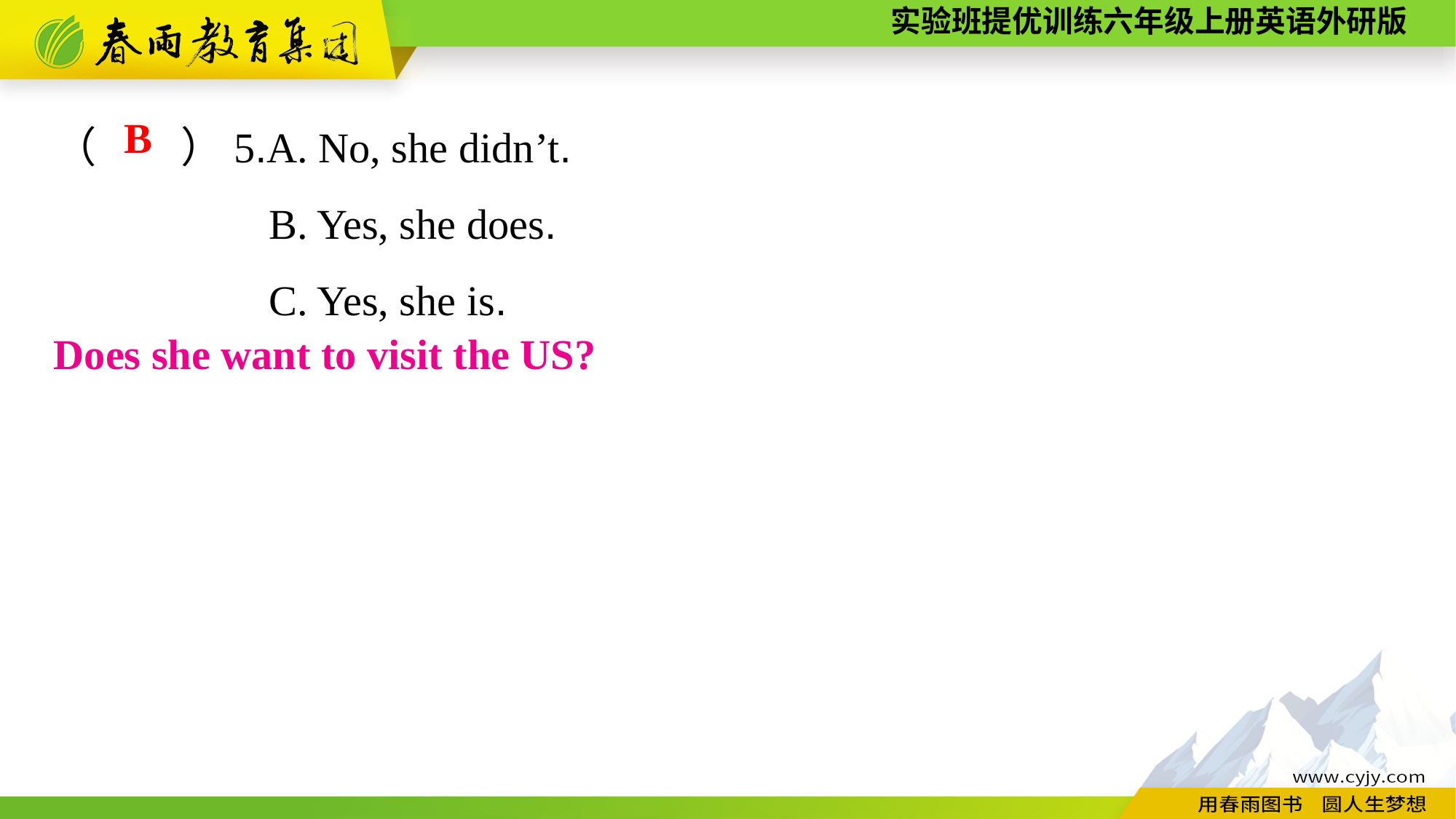

（　　）5.A. No, she didn’t.
B. Yes, she does.
C. Yes, she is.
B
Does she want to visit the US?